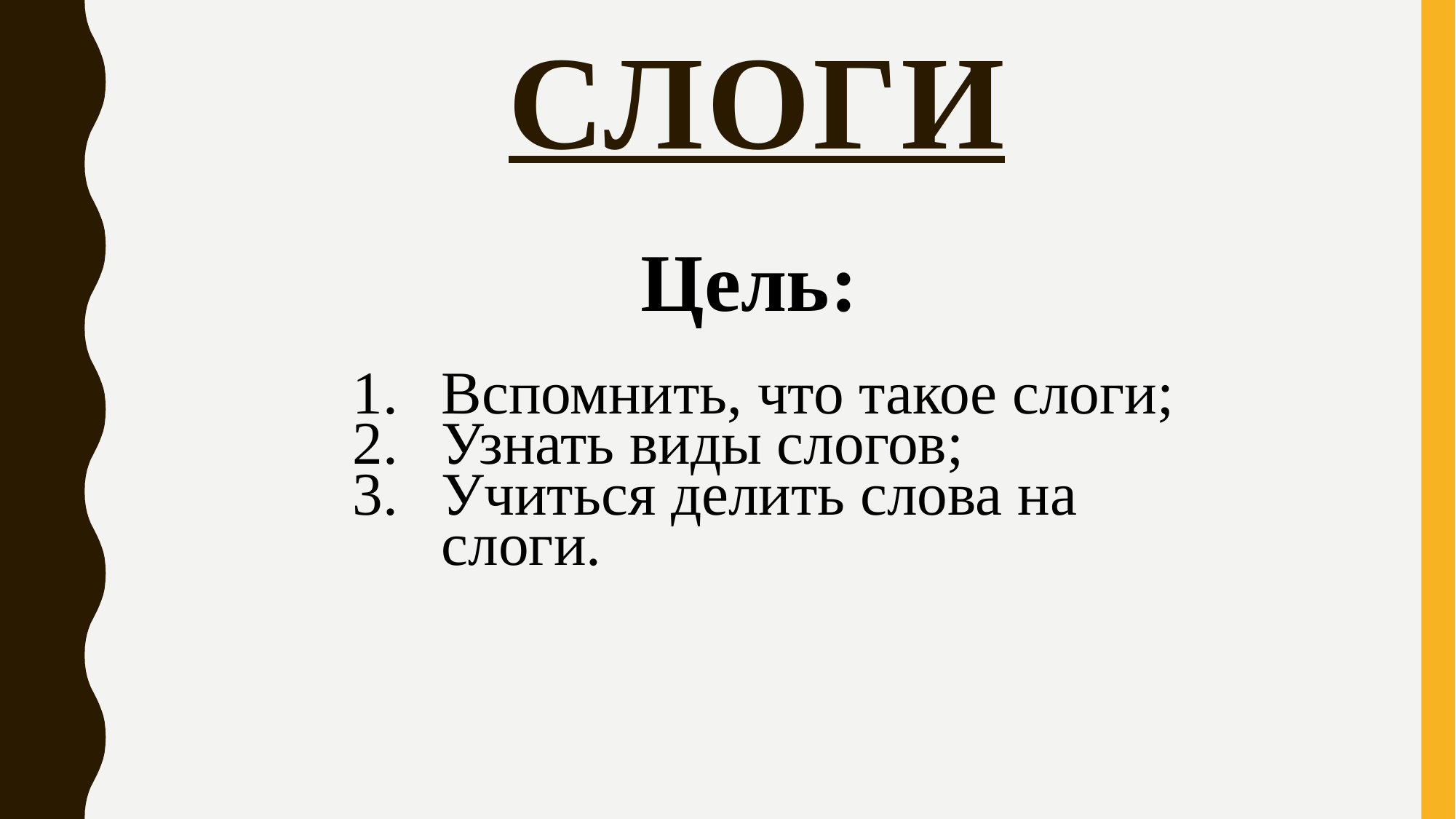

# Слоги
Цель:

| Вспомнить, что такое слоги; Узнать виды слогов; Учиться делить слова на слоги. |
| --- |